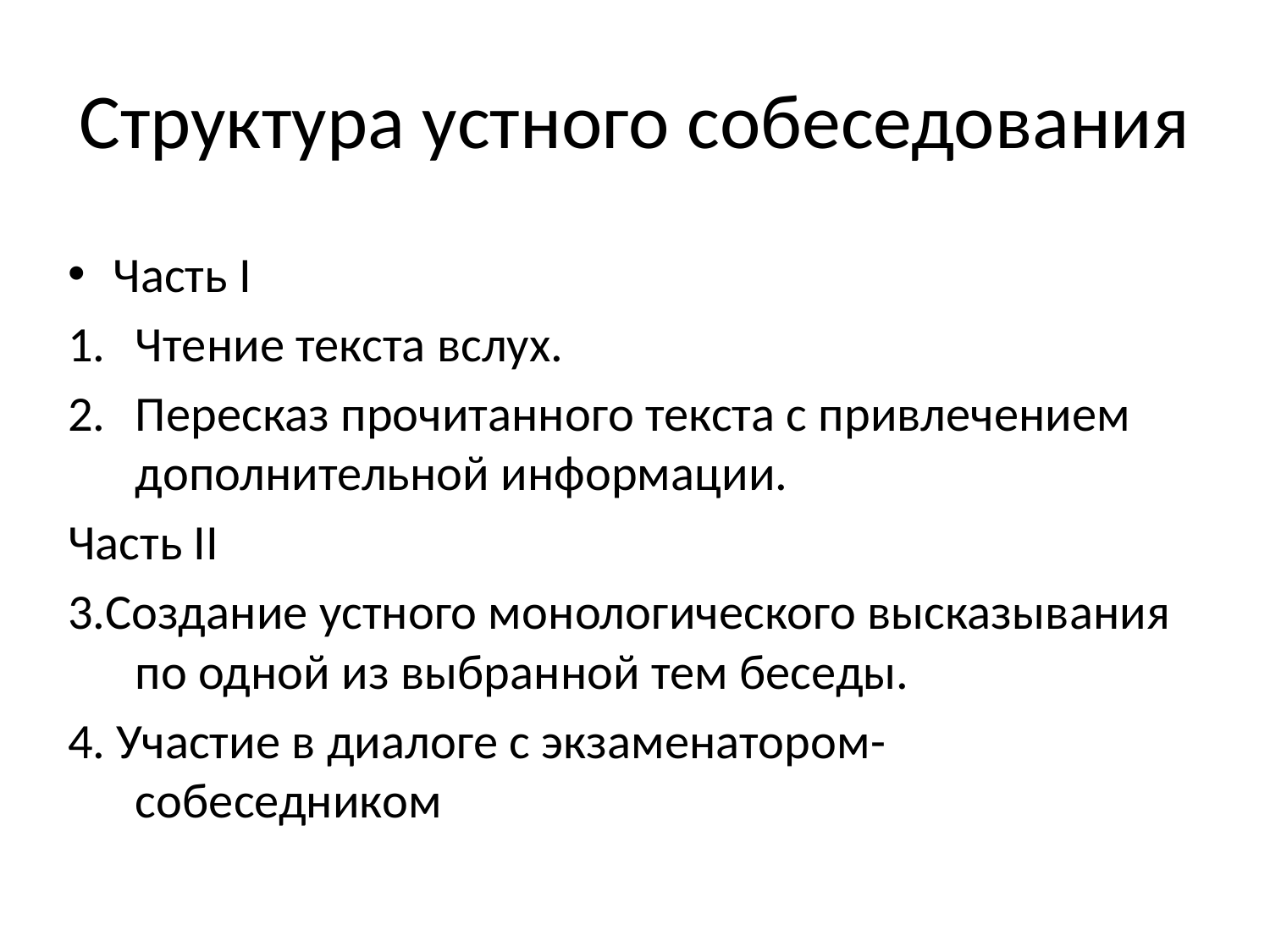

# Структура устного собеседования
Часть I
Чтение текста вслух.
Пересказ прочитанного текста с привлечением дополнительной информации.
Часть II
3.Создание устного монологического высказывания по одной из выбранной тем беседы.
4. Участие в диалоге с экзаменатором-собеседником